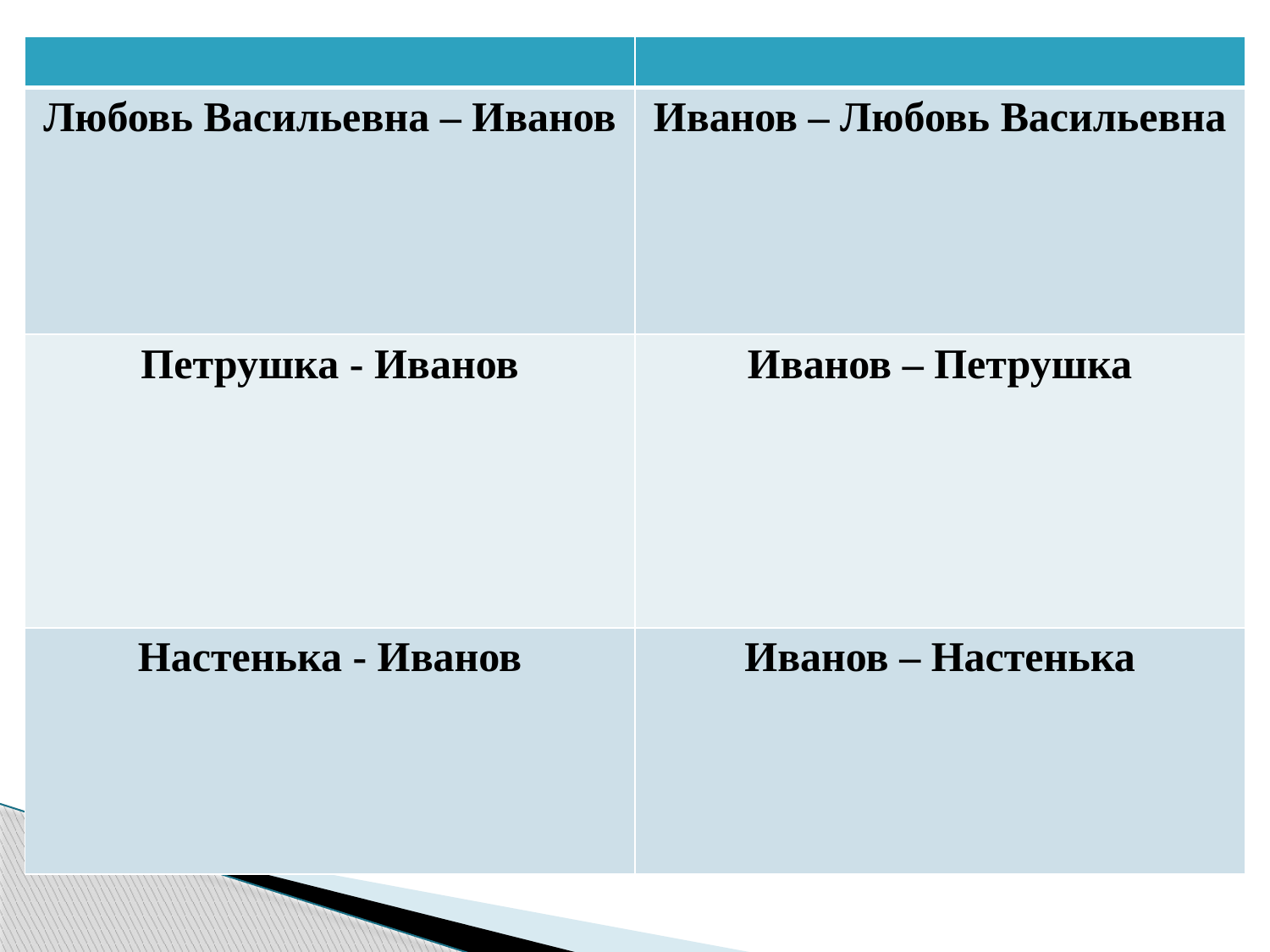

|  |  |
| --- | --- |
| Любовь Васильевна – Иванов | Иванов – Любовь Васильевна |
| Петрушка - Иванов | Иванов – Петрушка |
| Настенька - Иванов | Иванов – Настенька |
#